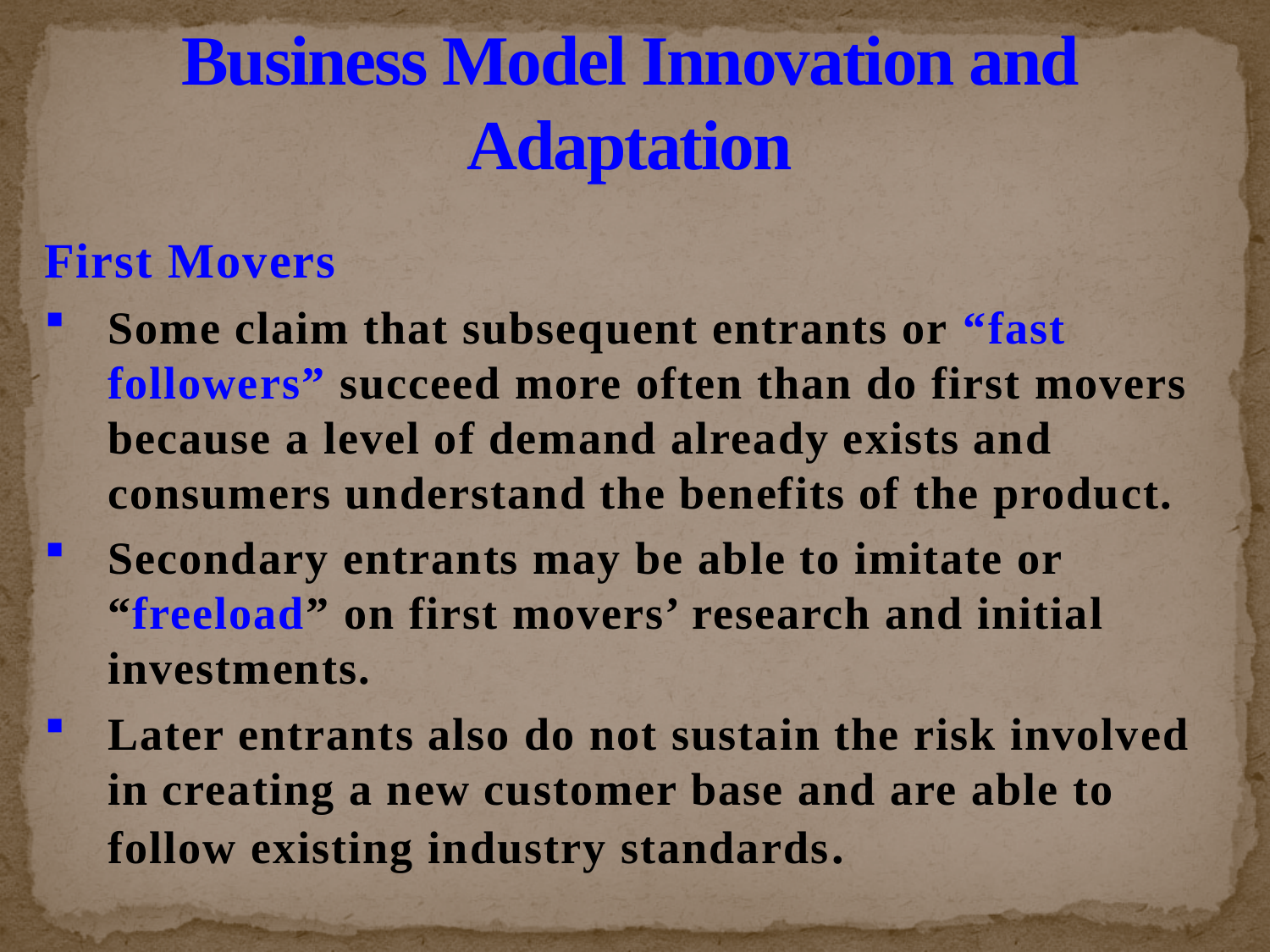

# Business Model Innovation and Adaptation
First Movers
Some claim that subsequent entrants or “fast followers” succeed more often than do first movers because a level of demand already exists and consumers understand the benefits of the product.
Secondary entrants may be able to imitate or “freeload” on first movers’ research and initial investments.
Later entrants also do not sustain the risk involved in creating a new customer base and are able to follow existing industry standards.